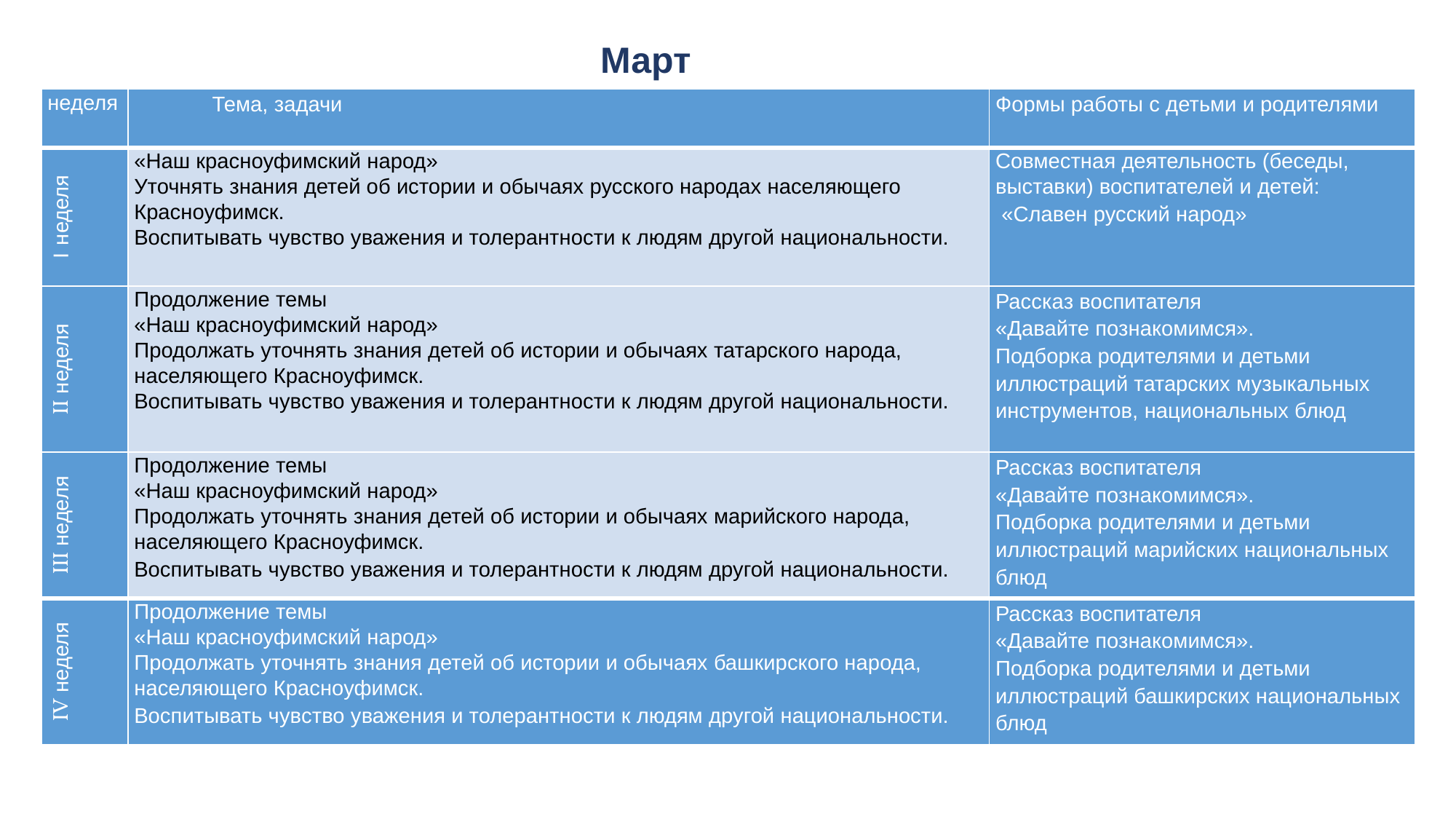

Март
| неделя | Тема, задачи | Формы работы с детьми и родителями |
| --- | --- | --- |
| I неделя | «Наш красноуфимский народ» Уточнять знания детей об истории и обычаях русского народах населяющего Красноуфимск. Воспитывать чувство уважения и толерантности к людям другой национальности. | Совместная деятельность (беседы, выставки) воспитателей и детей: «Славен русский народ» |
| II неделя | Продолжение темы «Наш красноуфимский народ» Продолжать уточнять знания детей об истории и обычаях татарского народа, населяющего Красноуфимск. Воспитывать чувство уважения и толерантности к людям другой национальности. | Рассказ воспитателя «Давайте познакомимся». Подборка родителями и детьми иллюстраций татарских музыкальных инструментов, национальных блюд |
| III неделя | Продолжение темы «Наш красноуфимский народ» Продолжать уточнять знания детей об истории и обычаях марийского народа, населяющего Красноуфимск. Воспитывать чувство уважения и толерантности к людям другой национальности. | Рассказ воспитателя «Давайте познакомимся». Подборка родителями и детьми иллюстраций марийских национальных блюд |
| IV неделя | Продолжение темы «Наш красноуфимский народ» Продолжать уточнять знания детей об истории и обычаях башкирского народа, населяющего Красноуфимск. Воспитывать чувство уважения и толерантности к людям другой национальности. | Рассказ воспитателя «Давайте познакомимся». Подборка родителями и детьми иллюстраций башкирских национальных блюд |